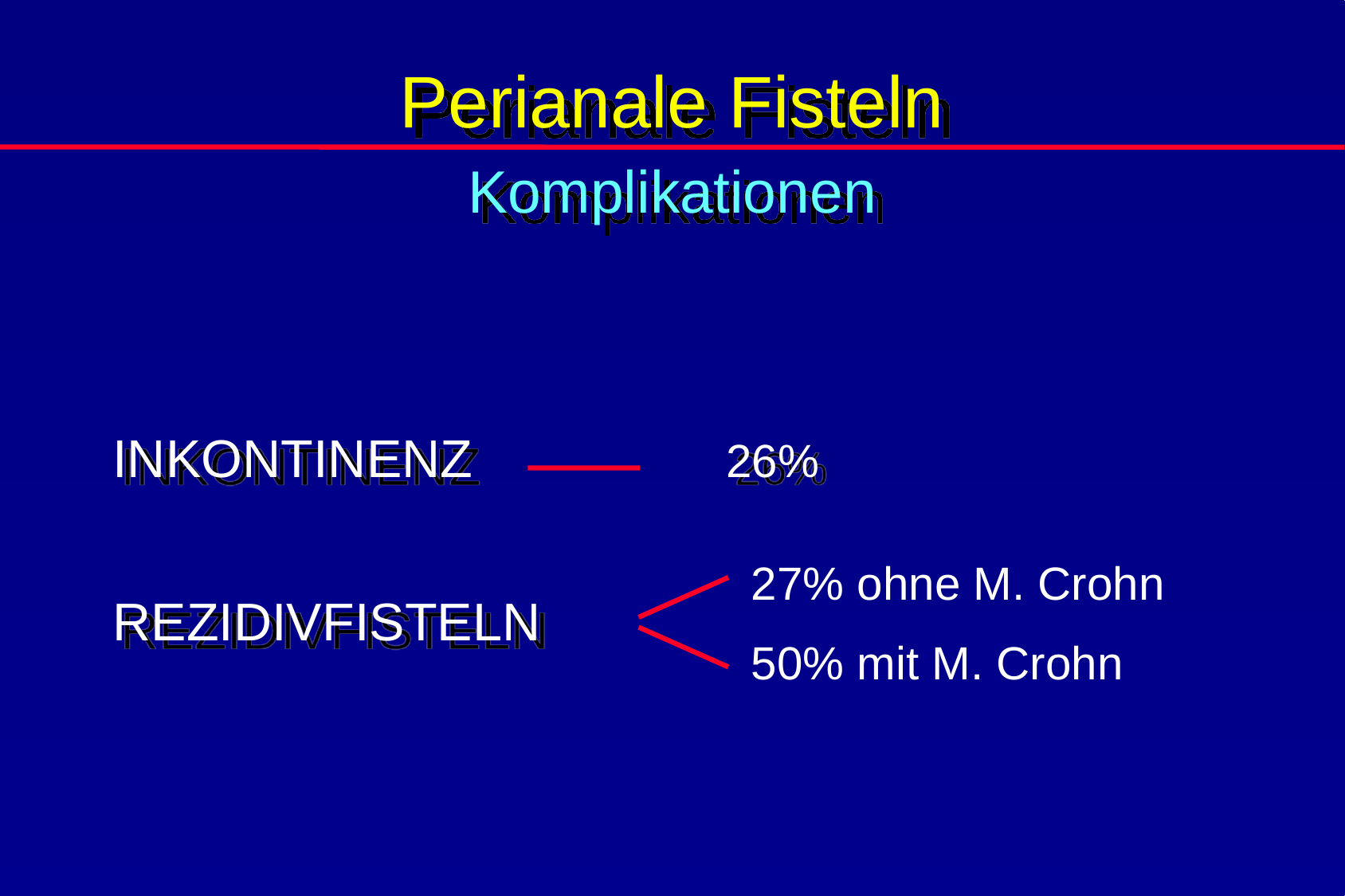

# Perianale Fisteln Komplikationen

INKONTINENZ		     26%

REZIDIVFISTELN

27% ohne M. Crohn

50% mit M. Crohn